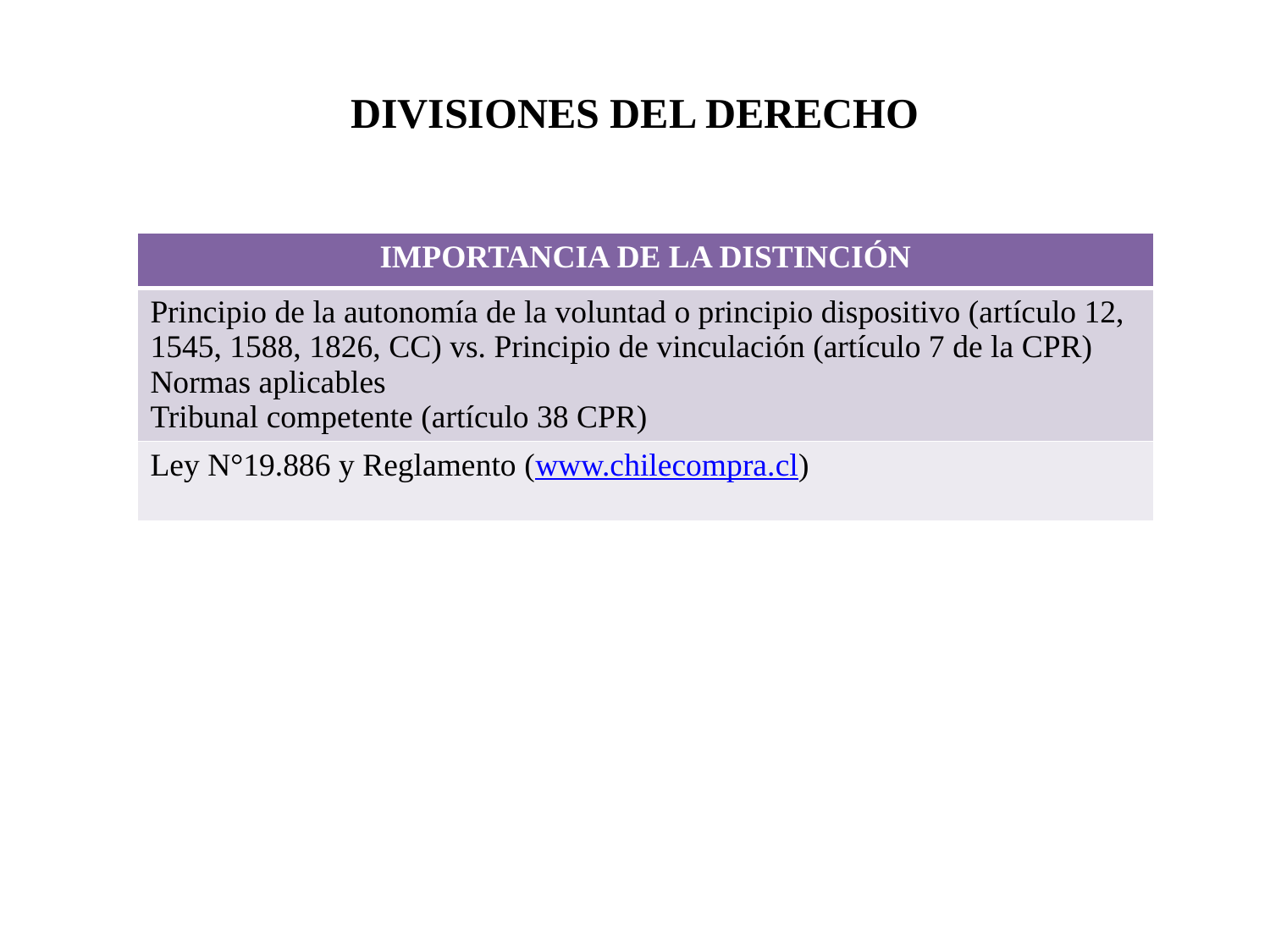

# DIVISIONES DEL DERECHO
| IMPORTANCIA DE LA DISTINCIÓN |
| --- |
| Principio de la autonomía de la voluntad o principio dispositivo (artículo 12, 1545, 1588, 1826, CC) vs. Principio de vinculación (artículo 7 de la CPR) Normas aplicables Tribunal competente (artículo 38 CPR) |
| Ley N°19.886 y Reglamento (www.chilecompra.cl) |